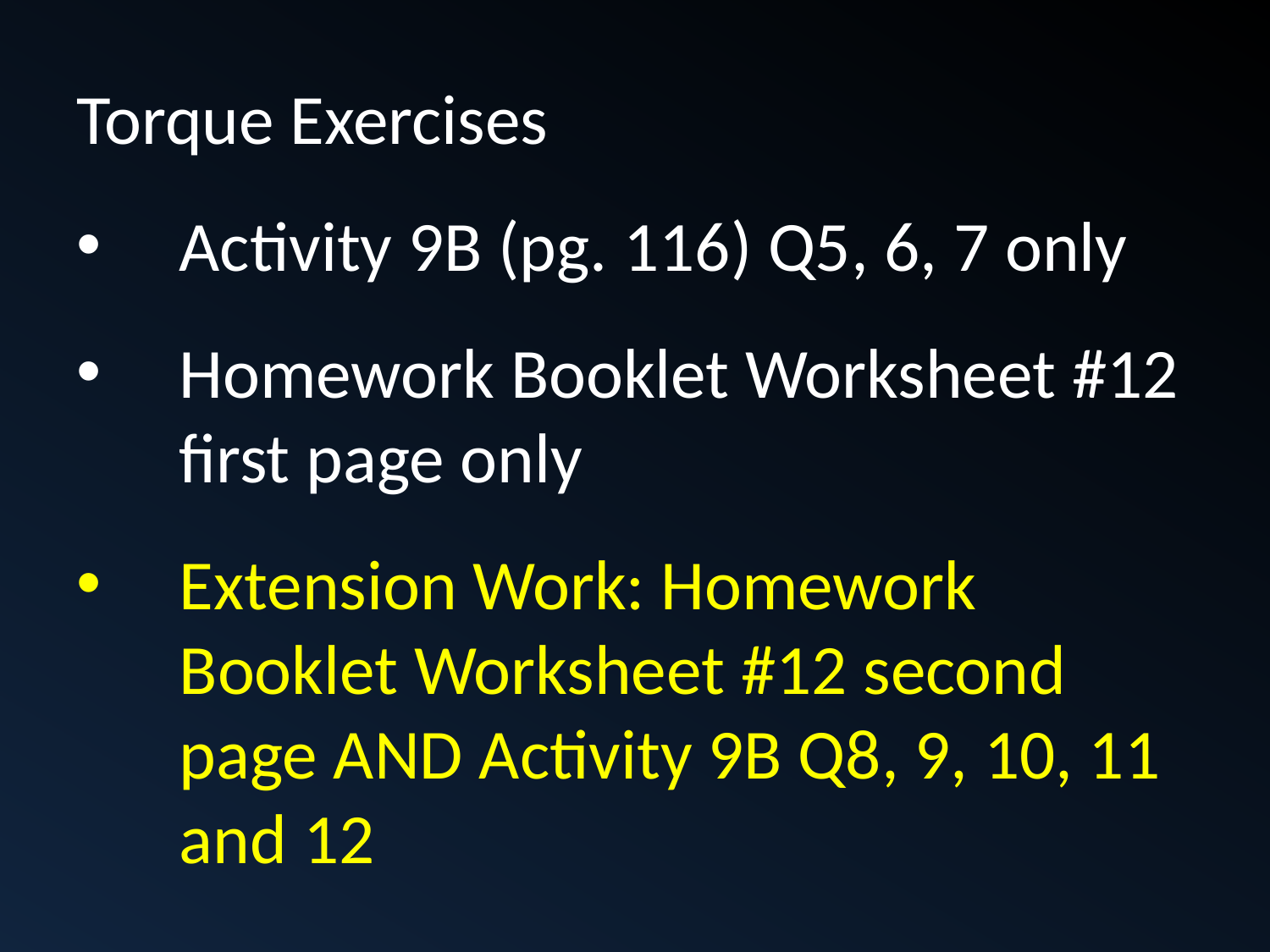

Torque Exercises
Activity 9B (pg. 116) Q5, 6, 7 only
Homework Booklet Worksheet #12 first page only
Extension Work: Homework Booklet Worksheet #12 second page AND Activity 9B Q8, 9, 10, 11 and 12